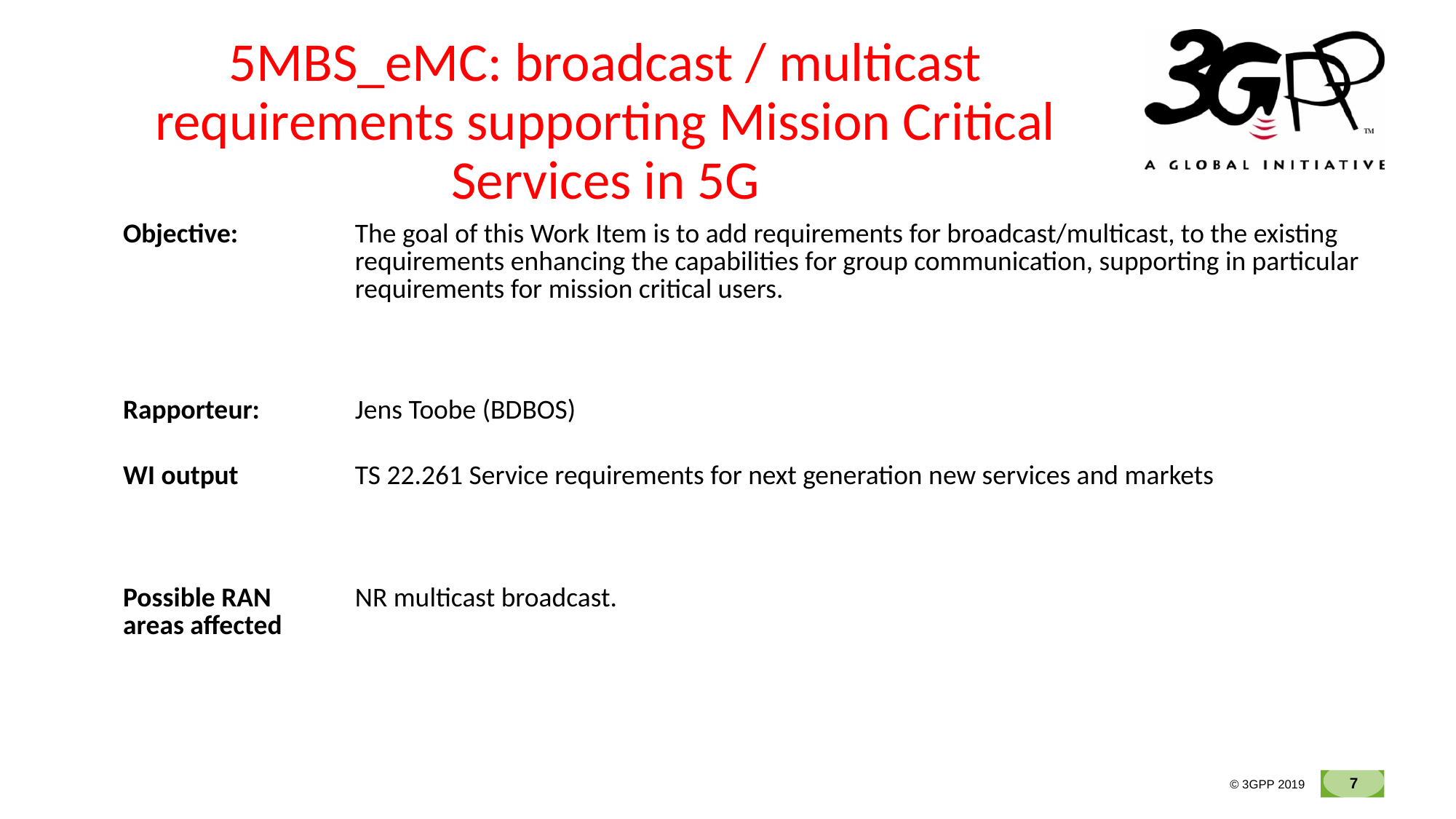

# 5MBS_eMC: broadcast / multicast requirements supporting Mission Critical Services in 5G
| Objective: | The goal of this Work Item is to add requirements for broadcast/multicast, to the existing requirements enhancing the capabilities for group communication, supporting in particular requirements for mission critical users. |
| --- | --- |
| Rapporteur: | Jens Toobe (BDBOS) |
| WI output | TS 22.261 Service requirements for next generation new services and markets |
| Possible RAN areas affected | NR multicast broadcast. |